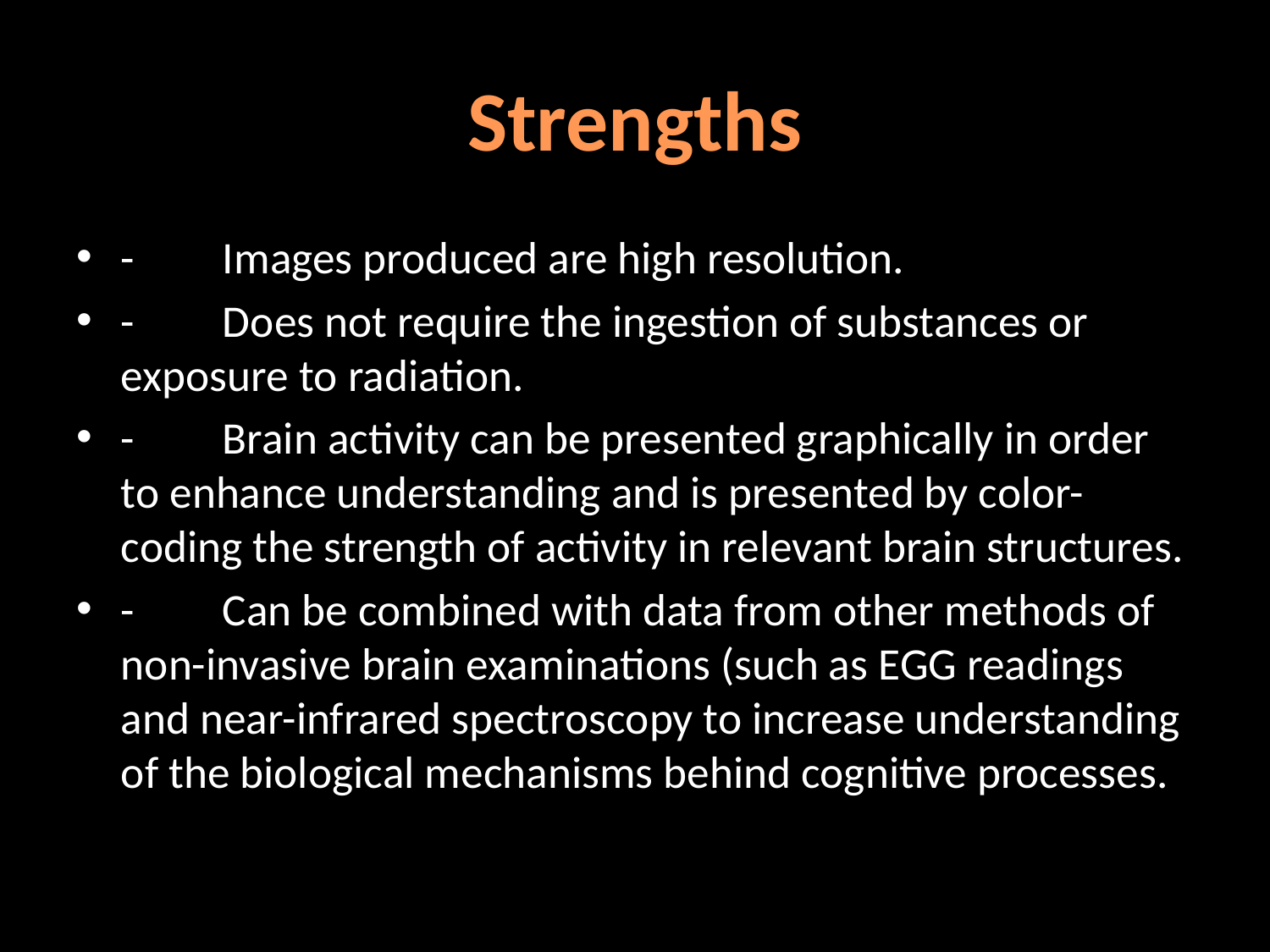

# Strengths
-	Images produced are high resolution.
-	Does not require the ingestion of substances or exposure to radiation.
-	Brain activity can be presented graphically in order to enhance understanding and is presented by color-coding the strength of activity in relevant brain structures.
-	Can be combined with data from other methods of non-invasive brain examinations (such as EGG readings and near-infrared spectroscopy to increase understanding of the biological mechanisms behind cognitive processes.